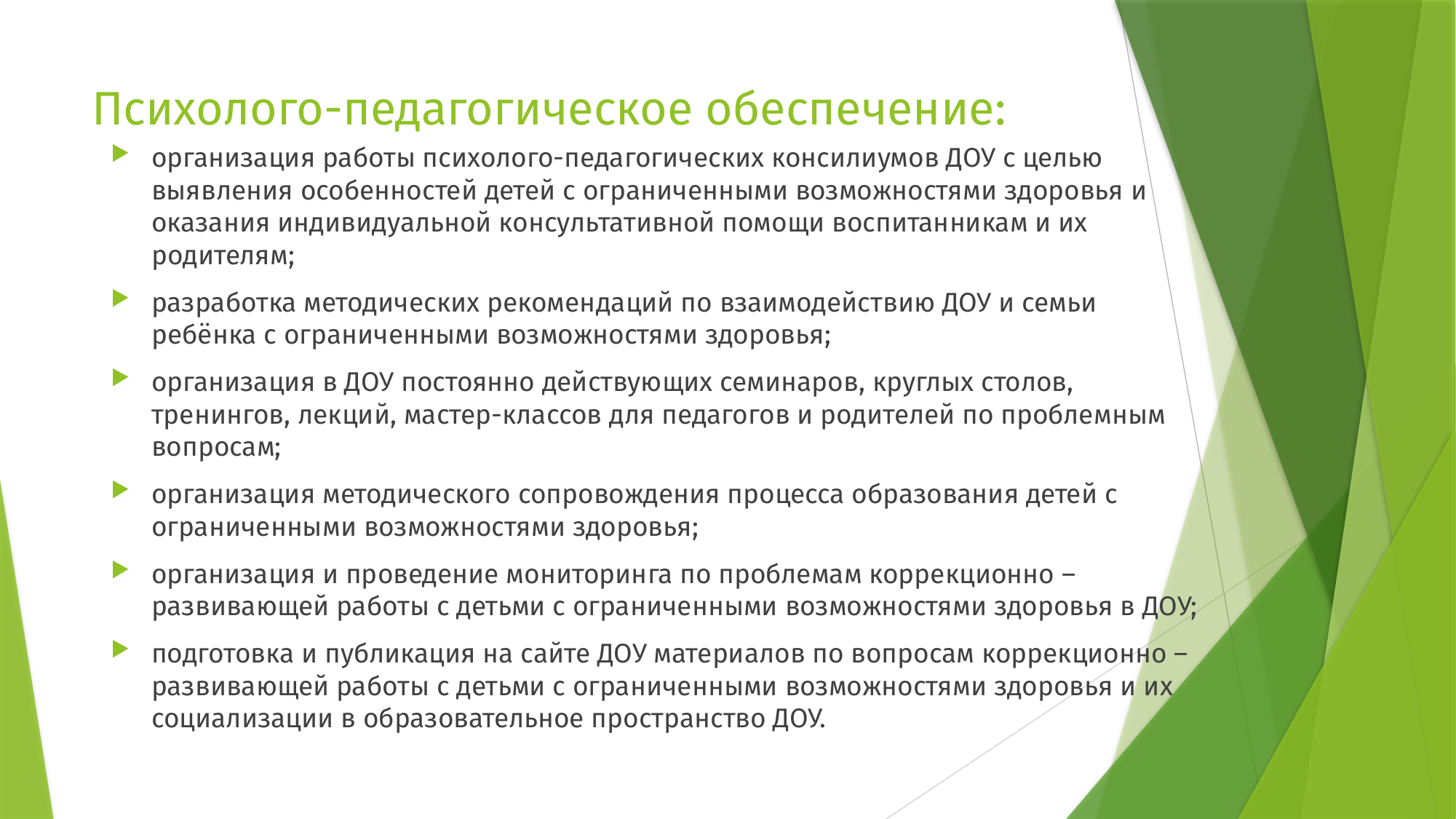

# Психолого-педагогическое обеспечение:
организация работы психолого-педагогических консилиумов ДОУ с целью выявления особенностей детей с ограниченными возможностями здоровья и оказания индивидуальной консультативной помощи воспитанникам и их родителям;
разработка методических рекомендаций по взаимодействию ДОУ и семьи ребёнка с ограниченными возможностями здоровья;
организация в ДОУ постоянно действующих семинаров, круглых столов, тренингов, лекций, мастер-классов для педагогов и родителей по проблемным вопросам;
организация методического сопровождения процесса образования детей с ограниченными возможностями здоровья;
организация и проведение мониторинга по проблемам коррекционно – развивающей работы с детьми с ограниченными возможностями здоровья в ДОУ;
подготовка и публикация на сайте ДОУ материалов по вопросам коррекционно – развивающей работы с детьми с ограниченными возможностями здоровья и их социализации в образовательное пространство ДОУ.